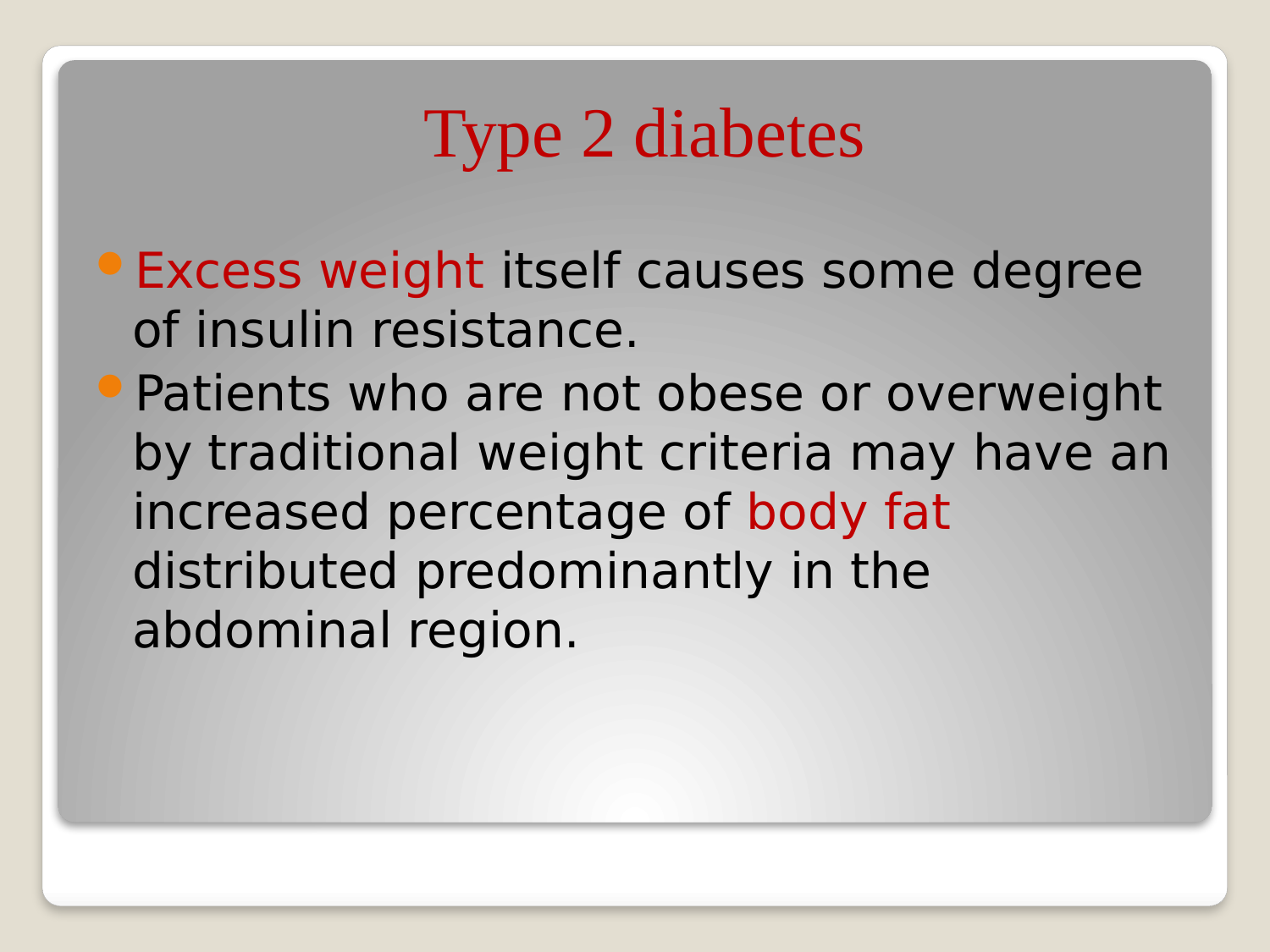

Type 2 diabetes

Excess weight itself causes some degree of insulin resistance.
Patients who are not obese or overweight by traditional weight criteria may have an increased percentage of body fat distributed predominantly in the abdominal region.
#